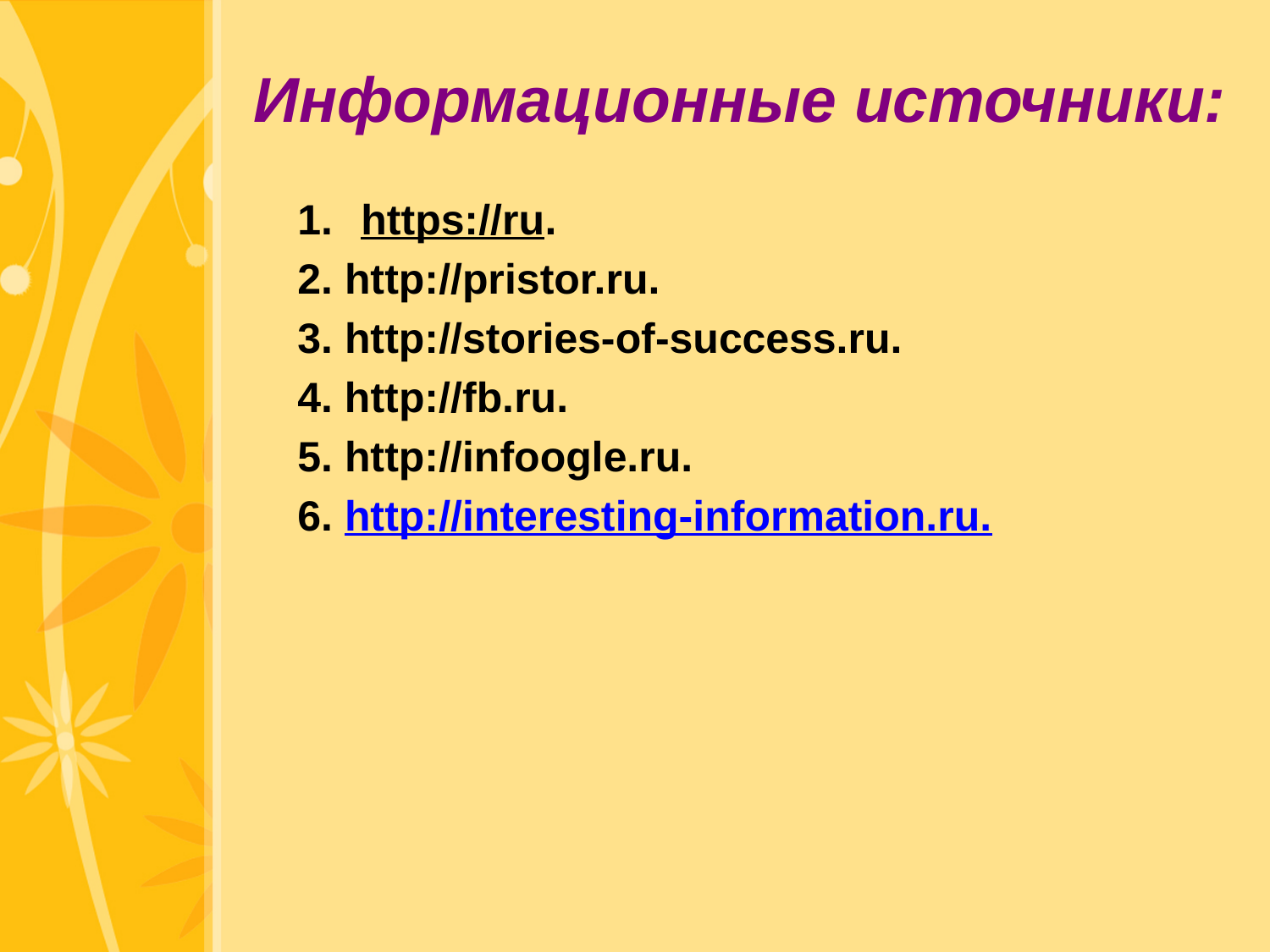

# Информационные источники:
https://ru.
2. http://pristor.ru.
3. http://stories-of-success.ru.
4. http://fb.ru.
5. http://infoogle.ru.
6. http://interesting-information.ru.